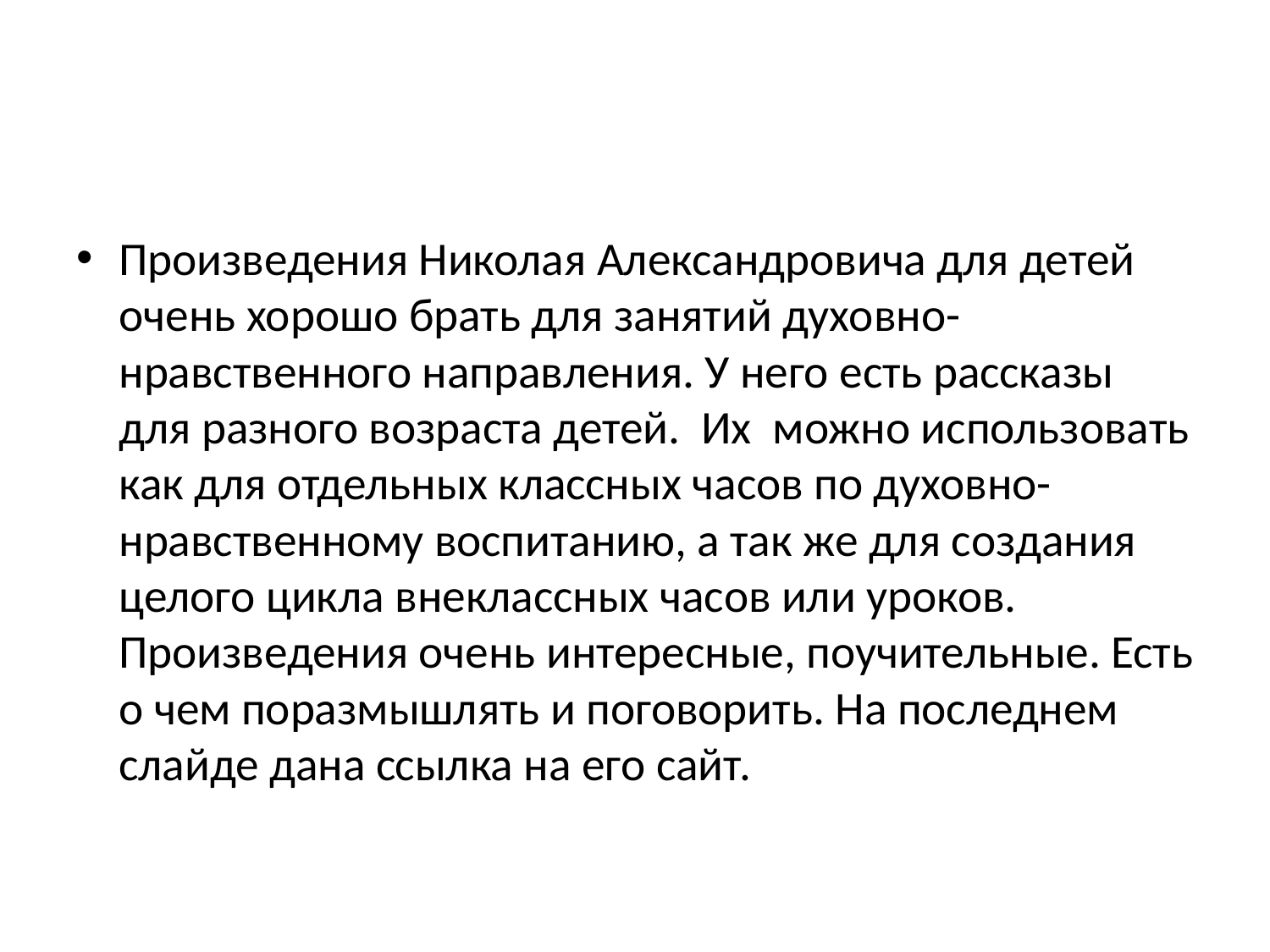

#
Произведения Николая Александровича для детей очень хорошо брать для занятий духовно-нравственного направления. У него есть рассказы для разного возраста детей.  Их  можно использовать как для отдельных классных часов по духовно-нравственному воспитанию, а так же для создания целого цикла внеклассных часов или уроков. Произведения очень интересные, поучительные. Есть о чем поразмышлять и поговорить. На последнем слайде дана ссылка на его сайт.